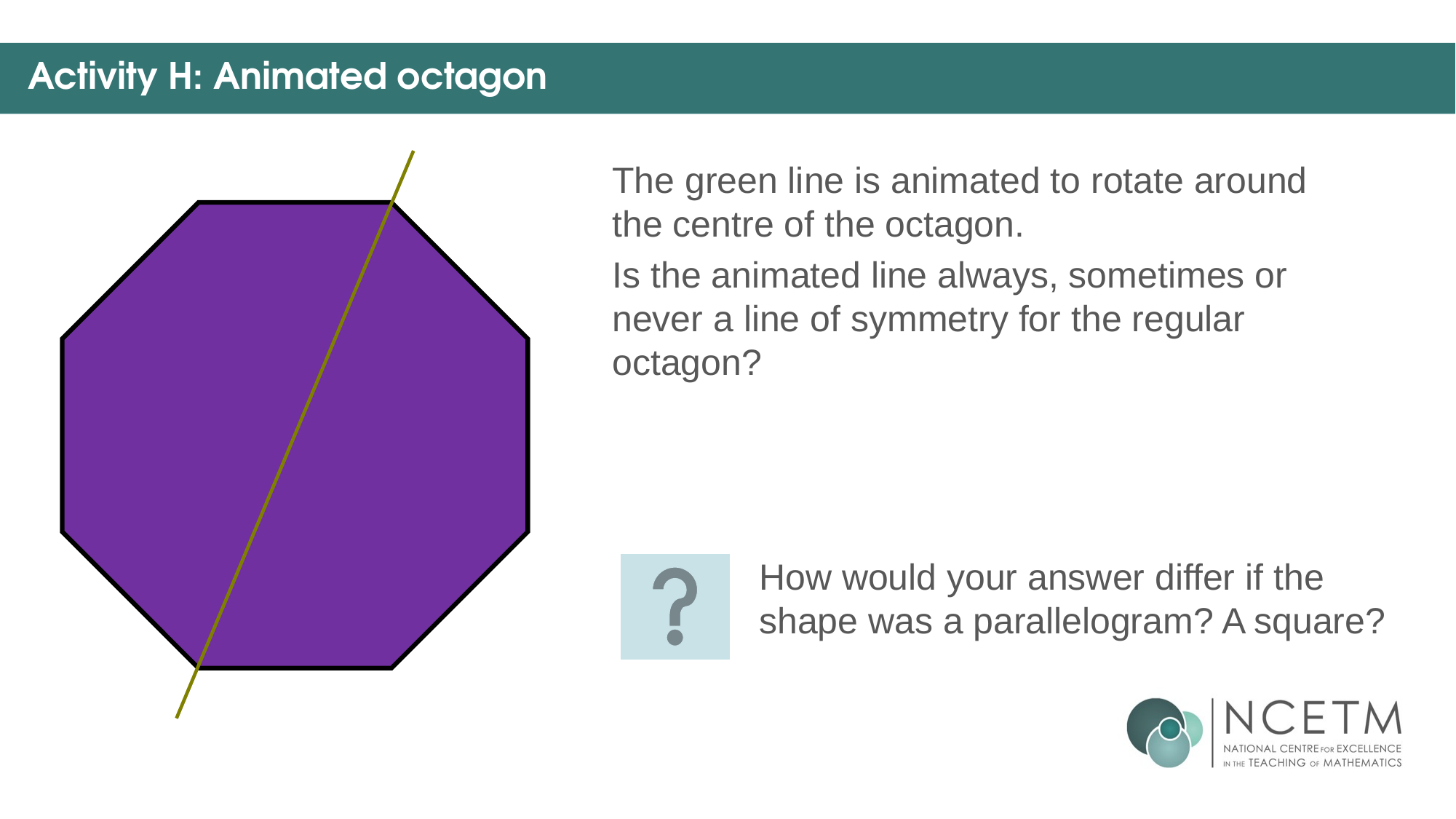

Activity H: Animated octagon
The green line is animated to rotate around the centre of the octagon.
Is the animated line always, sometimes or never a line of symmetry for the regular octagon?

How would your answer differ if the shape was a parallelogram? A square?